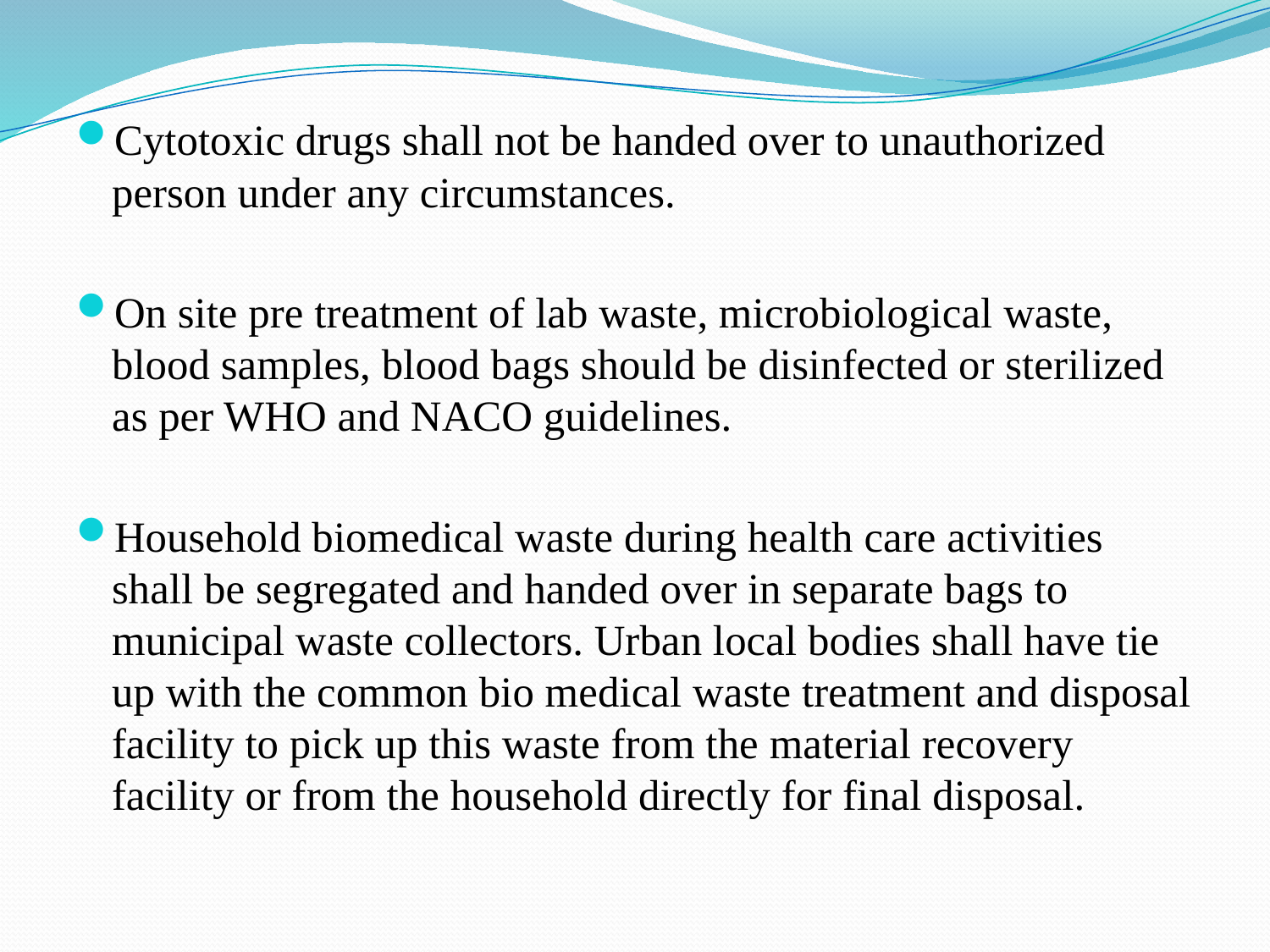

Cytotoxic drugs shall not be handed over to unauthorized person under any circumstances.

On site pre treatment of lab waste, microbiological waste, blood samples, blood bags should be disinfected or sterilized as per WHO and NACO guidelines.

Household biomedical waste during health care activities shall be segregated and handed over in separate bags to municipal waste collectors. Urban local bodies shall have tie up with the common bio medical waste treatment and disposal facility to pick up this waste from the material recovery facility or from the household directly for final disposal.